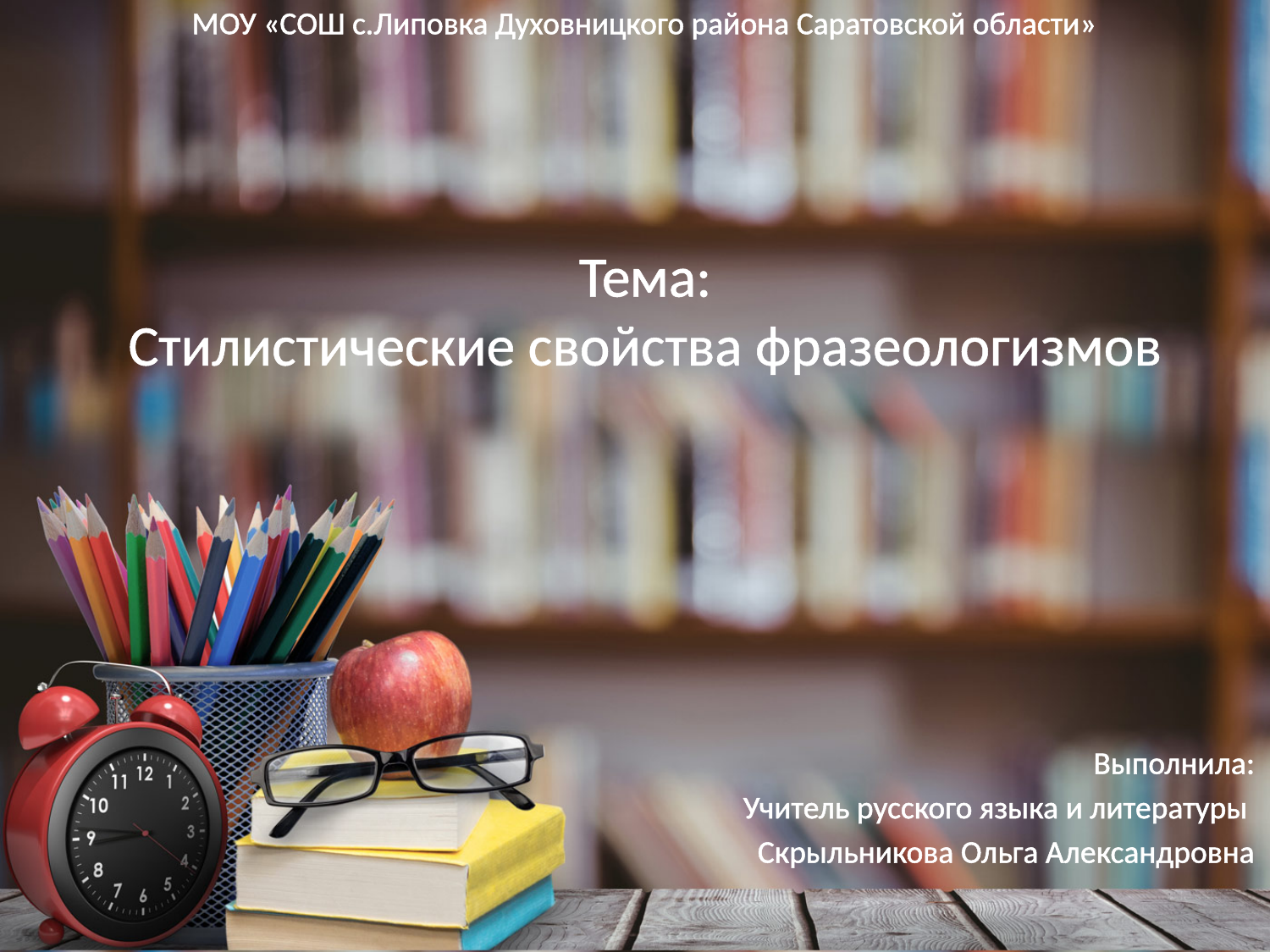

МОУ «СОШ с.Липовка Духовницкого района Саратовской области»
# Тема: Стилистические свойства фразеологизмов
Выполнила:
Учитель русского языка и литературы
Скрыльникова Ольга Александровна